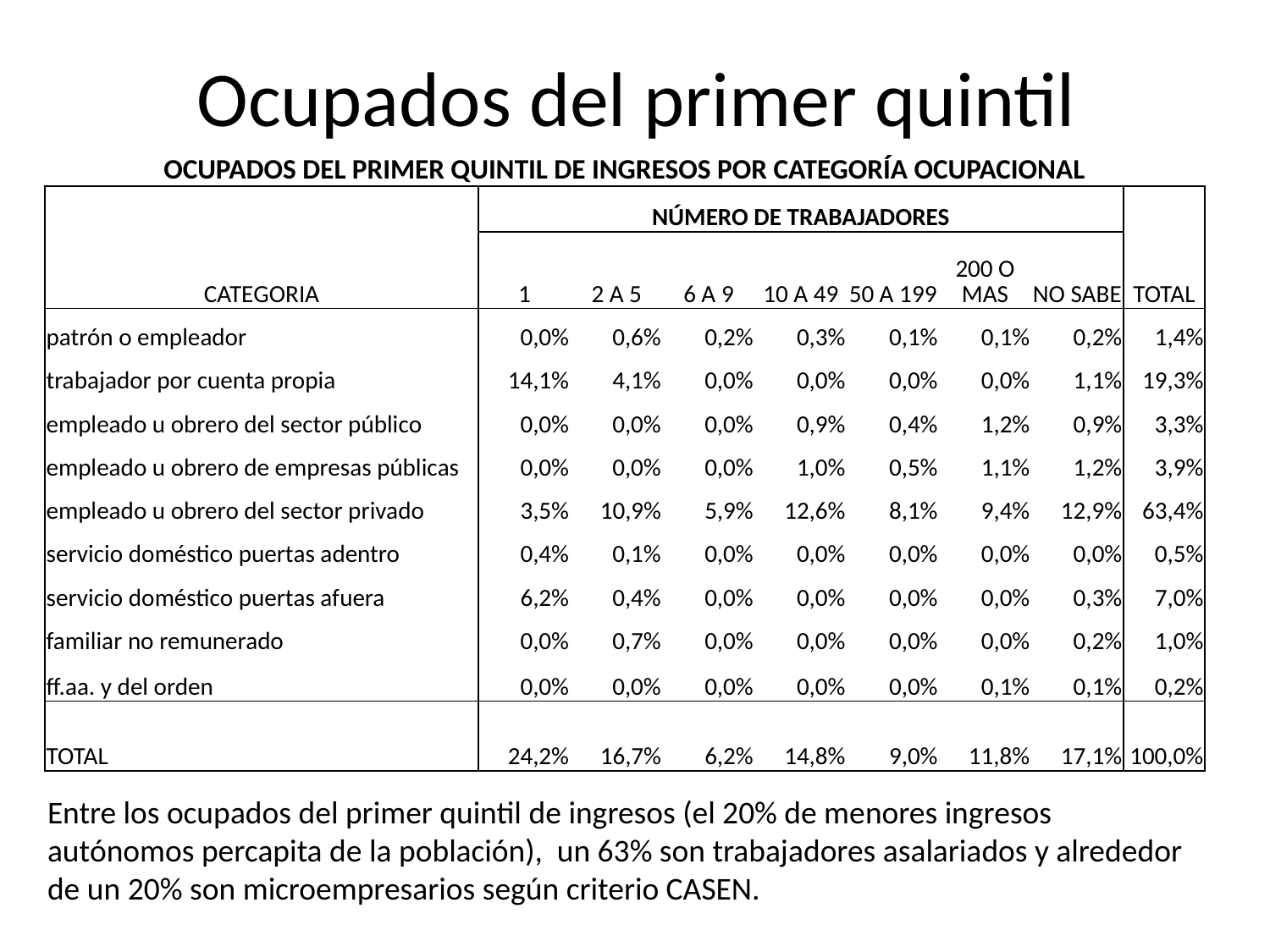

# Ocupados del primer quintil
| OCUPADOS DEL PRIMER QUINTIL DE INGRESOS POR CATEGORÍA OCUPACIONAL |  |  |  |  |  |  |  |  |
| --- | --- | --- | --- | --- | --- | --- | --- | --- |
| CATEGORIA | NÚMERO DE TRABAJADORES |  |  |  |  |  |  | TOTAL |
|  | 1 | 2 A 5 | 6 A 9 | 10 A 49 | 50 A 199 | 200 O MAS | NO SABE |  |
| patrón o empleador | 0,0% | 0,6% | 0,2% | 0,3% | 0,1% | 0,1% | 0,2% | 1,4% |
| trabajador por cuenta propia | 14,1% | 4,1% | 0,0% | 0,0% | 0,0% | 0,0% | 1,1% | 19,3% |
| empleado u obrero del sector público | 0,0% | 0,0% | 0,0% | 0,9% | 0,4% | 1,2% | 0,9% | 3,3% |
| empleado u obrero de empresas públicas | 0,0% | 0,0% | 0,0% | 1,0% | 0,5% | 1,1% | 1,2% | 3,9% |
| empleado u obrero del sector privado | 3,5% | 10,9% | 5,9% | 12,6% | 8,1% | 9,4% | 12,9% | 63,4% |
| servicio doméstico puertas adentro | 0,4% | 0,1% | 0,0% | 0,0% | 0,0% | 0,0% | 0,0% | 0,5% |
| servicio doméstico puertas afuera | 6,2% | 0,4% | 0,0% | 0,0% | 0,0% | 0,0% | 0,3% | 7,0% |
| familiar no remunerado | 0,0% | 0,7% | 0,0% | 0,0% | 0,0% | 0,0% | 0,2% | 1,0% |
| ff.aa. y del orden | 0,0% | 0,0% | 0,0% | 0,0% | 0,0% | 0,1% | 0,1% | 0,2% |
|  |  |  |  |  |  |  |  |  |
| TOTAL | 24,2% | 16,7% | 6,2% | 14,8% | 9,0% | 11,8% | 17,1% | 100,0% |
Entre los ocupados del primer quintil de ingresos (el 20% de menores ingresos autónomos percapita de la población),  un 63% son trabajadores asalariados y alrededor de un 20% son microempresarios según criterio CASEN.